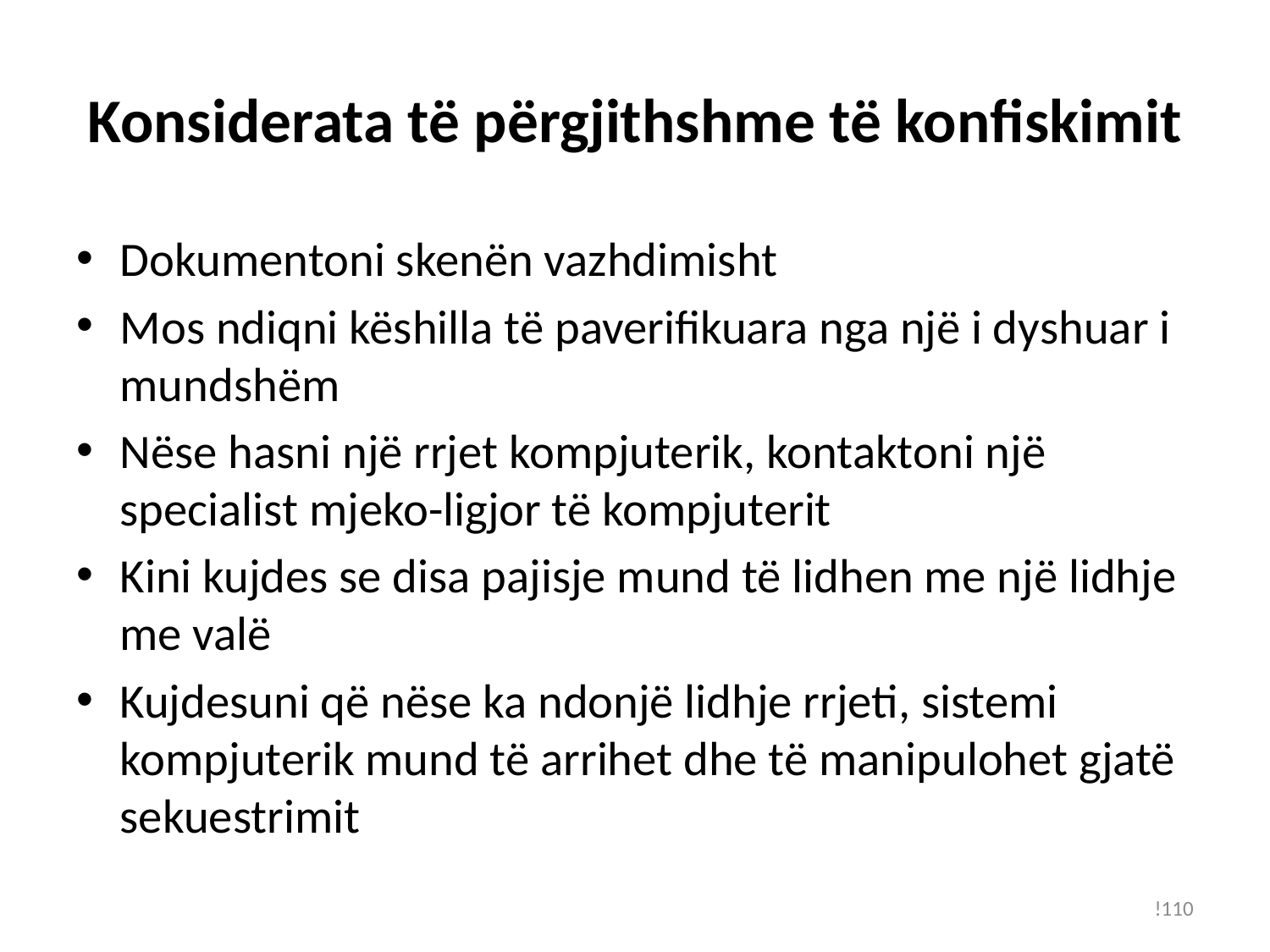

# Konsiderata të përgjithshme të konfiskimit
Dokumentoni skenën vazhdimisht
Mos ndiqni këshilla të paverifikuara nga një i dyshuar i mundshëm
Nëse hasni një rrjet kompjuterik, kontaktoni një specialist mjeko-ligjor të kompjuterit
Kini kujdes se disa pajisje mund të lidhen me një lidhje me valë
Kujdesuni që nëse ka ndonjë lidhje rrjeti, sistemi kompjuterik mund të arrihet dhe të manipulohet gjatë sekuestrimit
!110